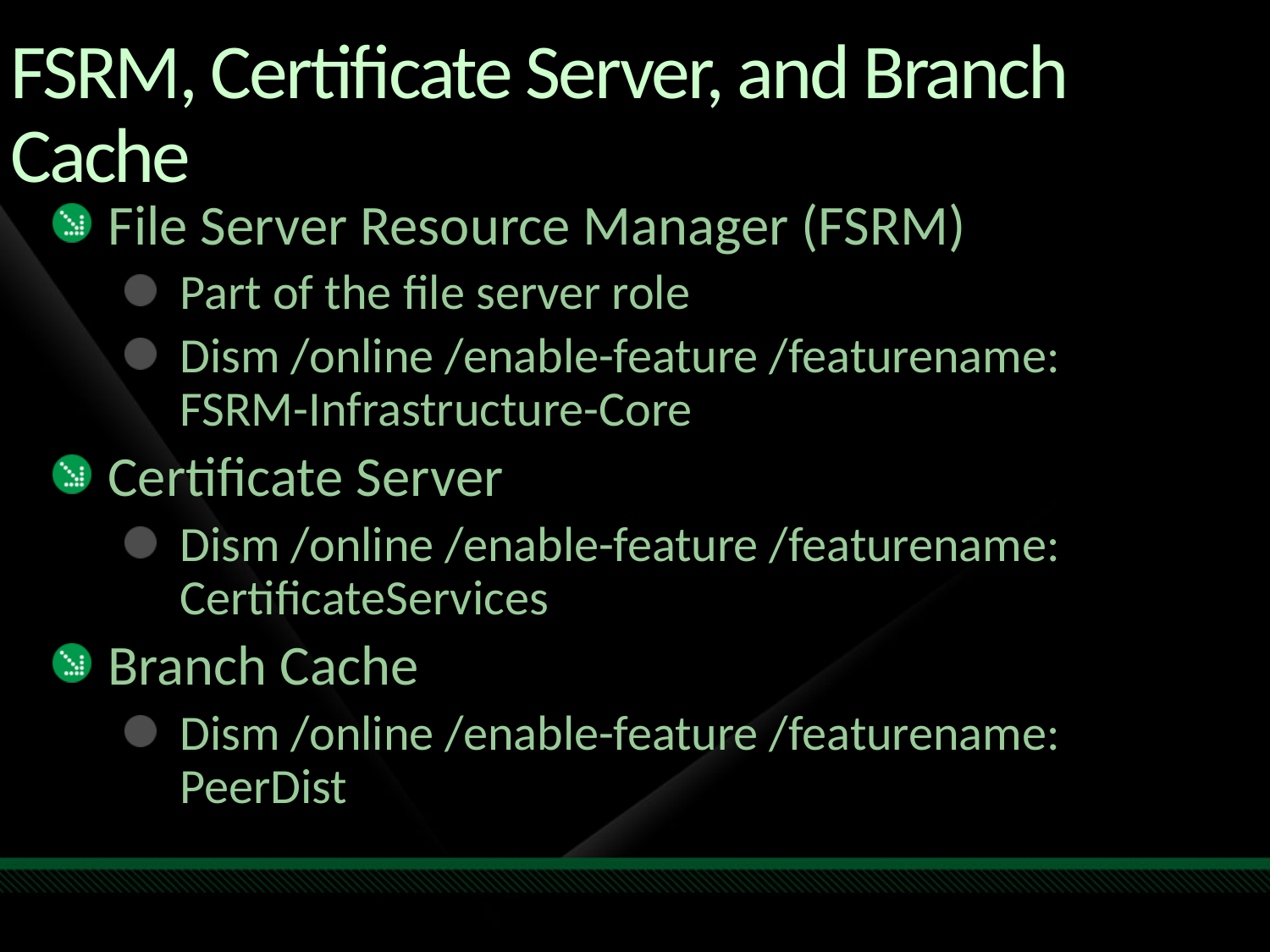

# FSRM, Certificate Server, and Branch Cache
File Server Resource Manager (FSRM)
Part of the file server role
Dism /online /enable-feature /featurename:
FSRM-Infrastructure-Core
Certificate Server
Dism /online /enable-feature /featurename: CertificateServices
Branch Cache
Dism /online /enable-feature /featurename: PeerDist